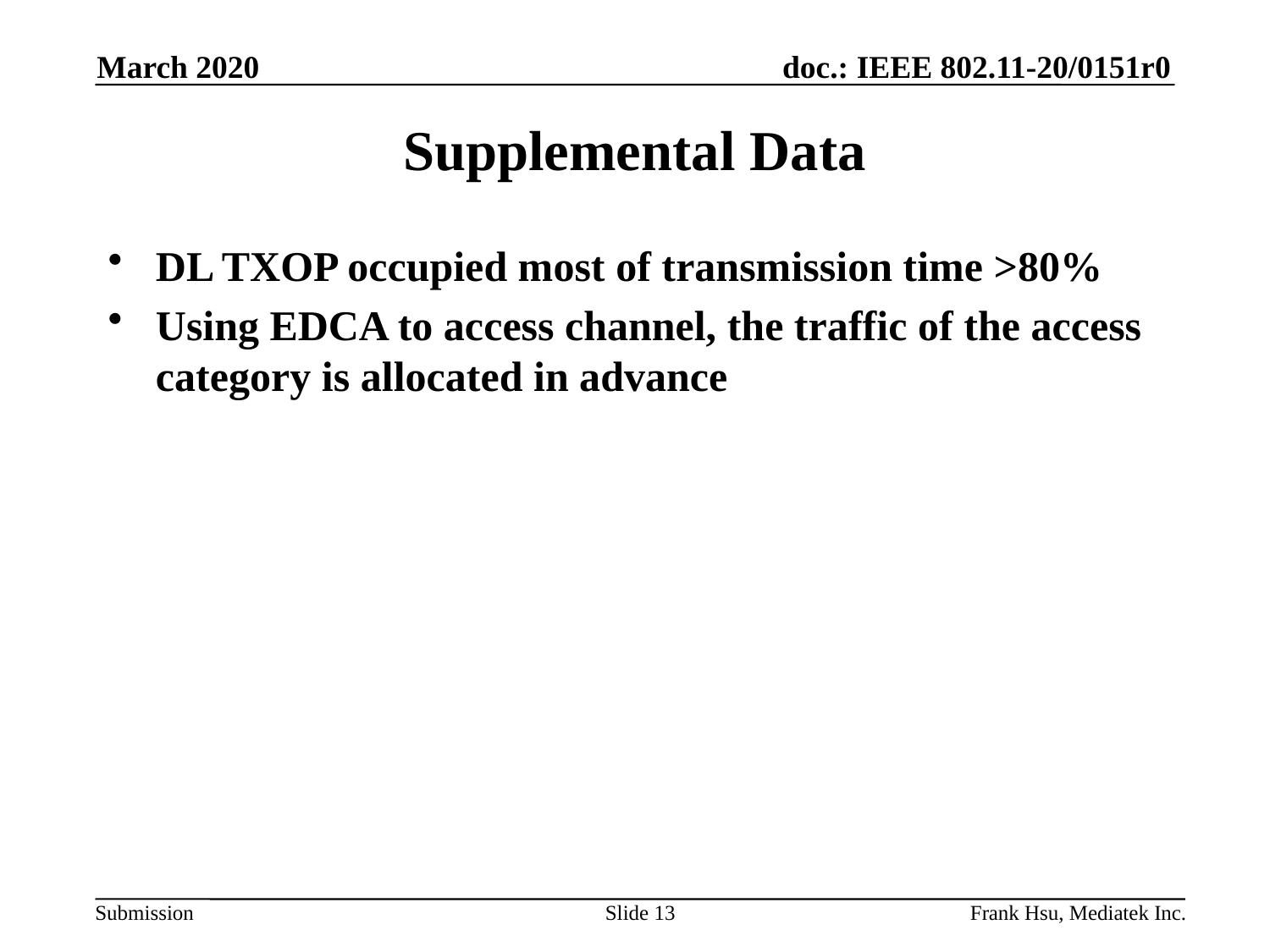

March 2020
# Supplemental Data
DL TXOP occupied most of transmission time >80%
Using EDCA to access channel, the traffic of the access category is allocated in advance

Slide 13
Frank Hsu, Mediatek Inc.